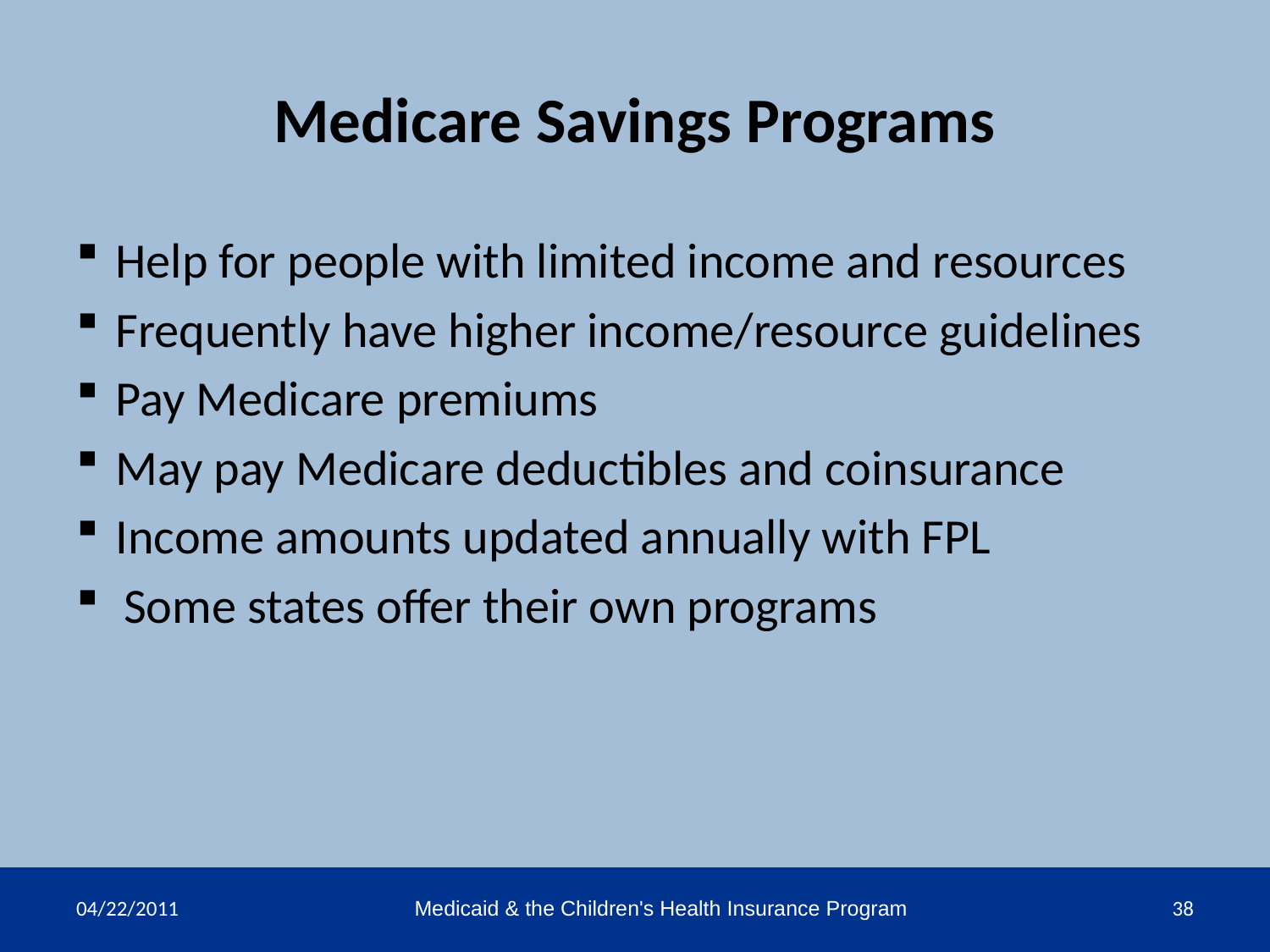

# Medicare Savings Programs
Help for people with limited income and resources
Frequently have higher income/resource guidelines
Pay Medicare premiums
May pay Medicare deductibles and coinsurance
Income amounts updated annually with FPL
Some states offer their own programs
04/22/2011
Medicaid & the Children's Health Insurance Program
38